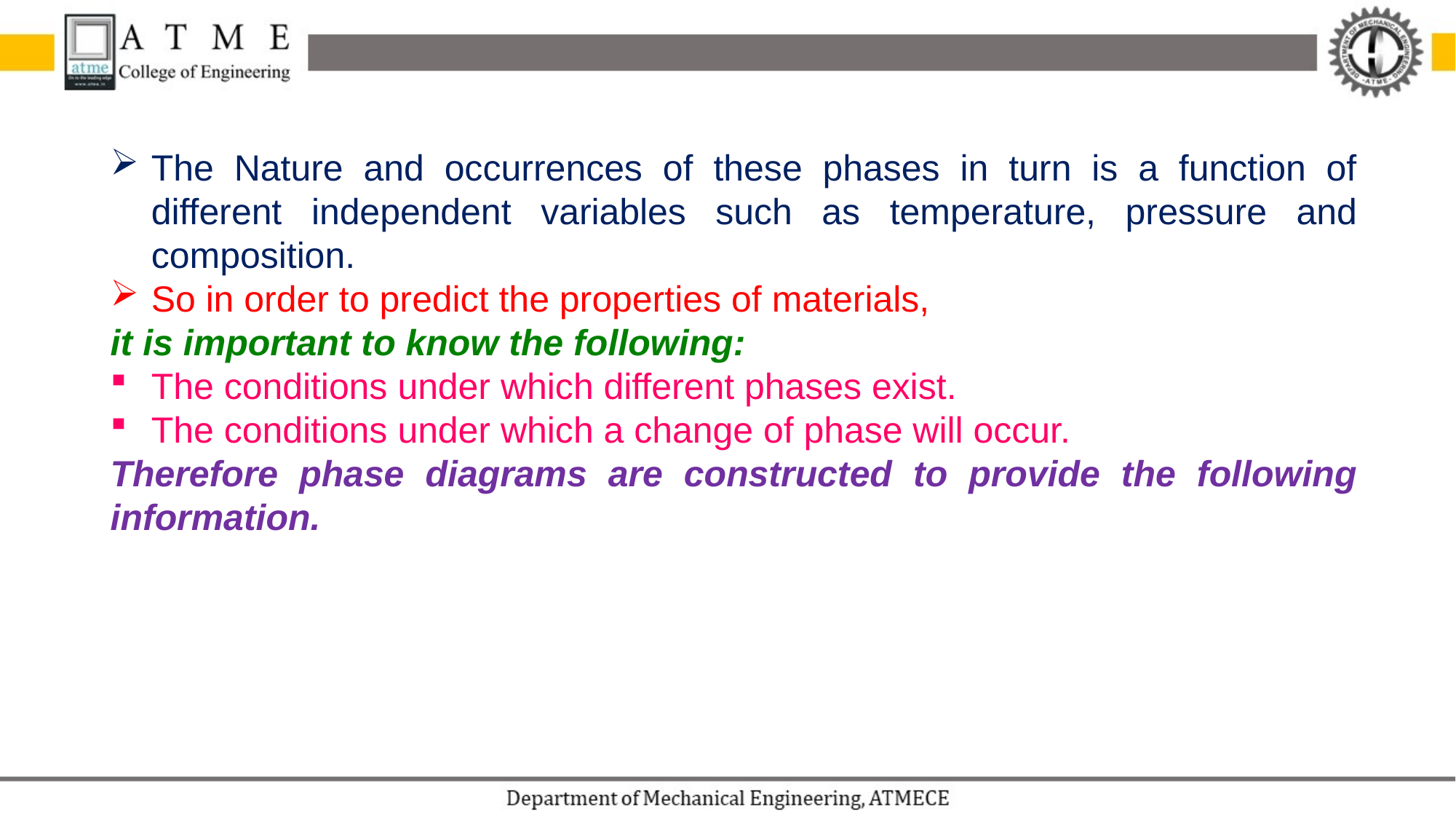

The Nature and occurrences of these phases in turn is a function of different independent variables such as temperature, pressure and composition.
So in order to predict the properties of materials,
it is important to know the following:
The conditions under which different phases exist.
The conditions under which a change of phase will occur.
Therefore phase diagrams are constructed to provide the following information.